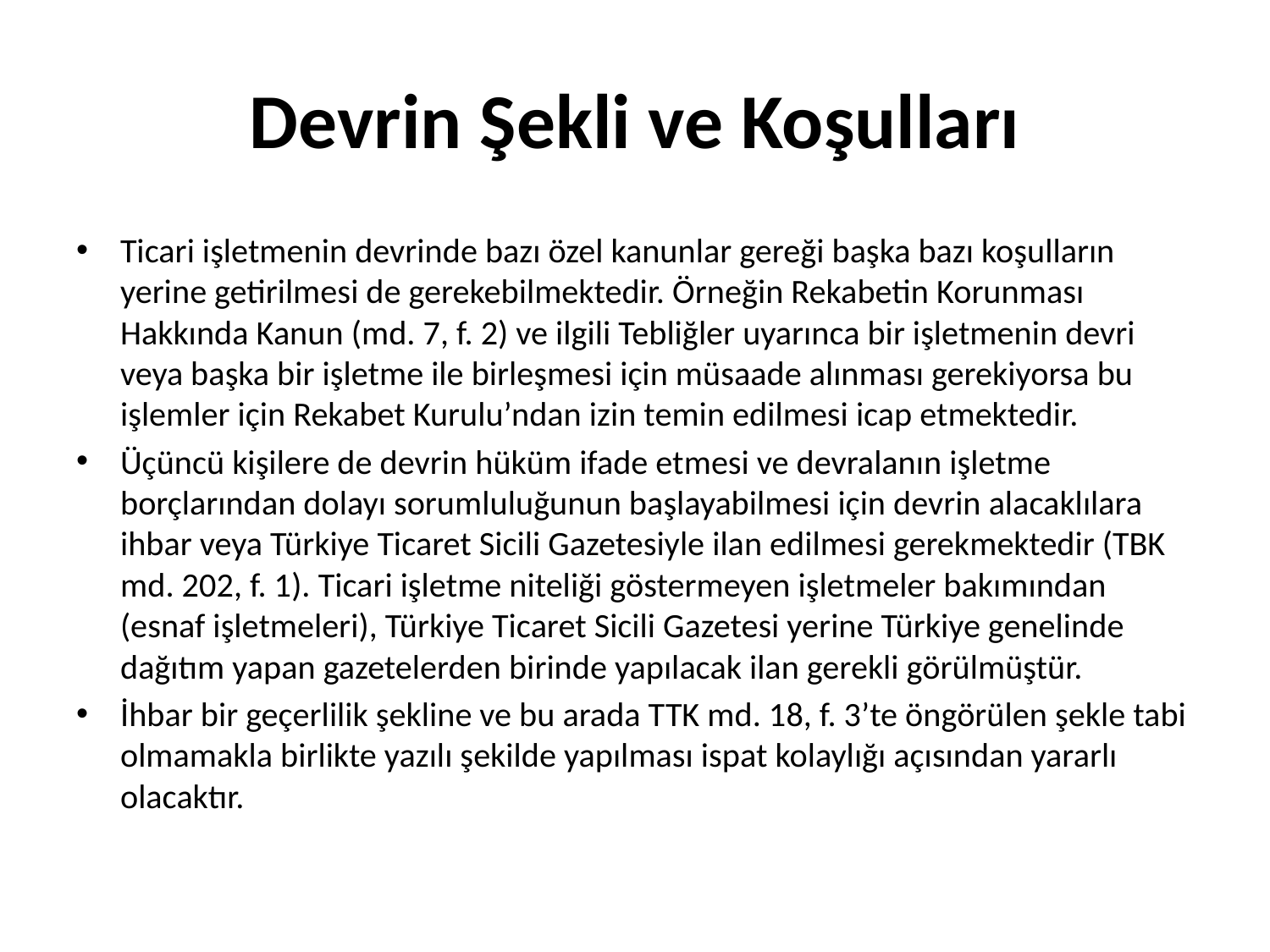

# Devrin Şekli ve Koşulları
Ticari işletmenin devrinde bazı özel kanunlar gereği başka bazı koşulların yerine getirilmesi de gerekebilmektedir. Örneğin Rekabetin Korunması Hakkında Kanun (md. 7, f. 2) ve ilgili Tebliğler uyarınca bir işletmenin devri veya başka bir işletme ile birleşmesi için müsaade alınması gerekiyorsa bu işlemler için Rekabet Kurulu’ndan izin temin edilmesi icap etmektedir.
Üçüncü kişilere de devrin hüküm ifade etmesi ve devralanın işletme borçlarından dolayı sorumluluğunun başlayabilmesi için devrin alacaklılara ihbar veya Türkiye Ticaret Sicili Gazetesiyle ilan edilmesi gerekmektedir (TBK md. 202, f. 1). Ticari işletme niteliği göstermeyen işletmeler bakımından (esnaf işletmeleri), Türkiye Ticaret Sicili Gazetesi yerine Türkiye genelinde dağıtım yapan gazetelerden birinde yapılacak ilan gerekli görülmüştür.
İhbar bir geçerlilik şekline ve bu arada TTK md. 18, f. 3’te öngörülen şekle tabi olmamakla birlikte yazılı şekilde yapılması ispat kolaylığı açısından yararlı olacaktır.